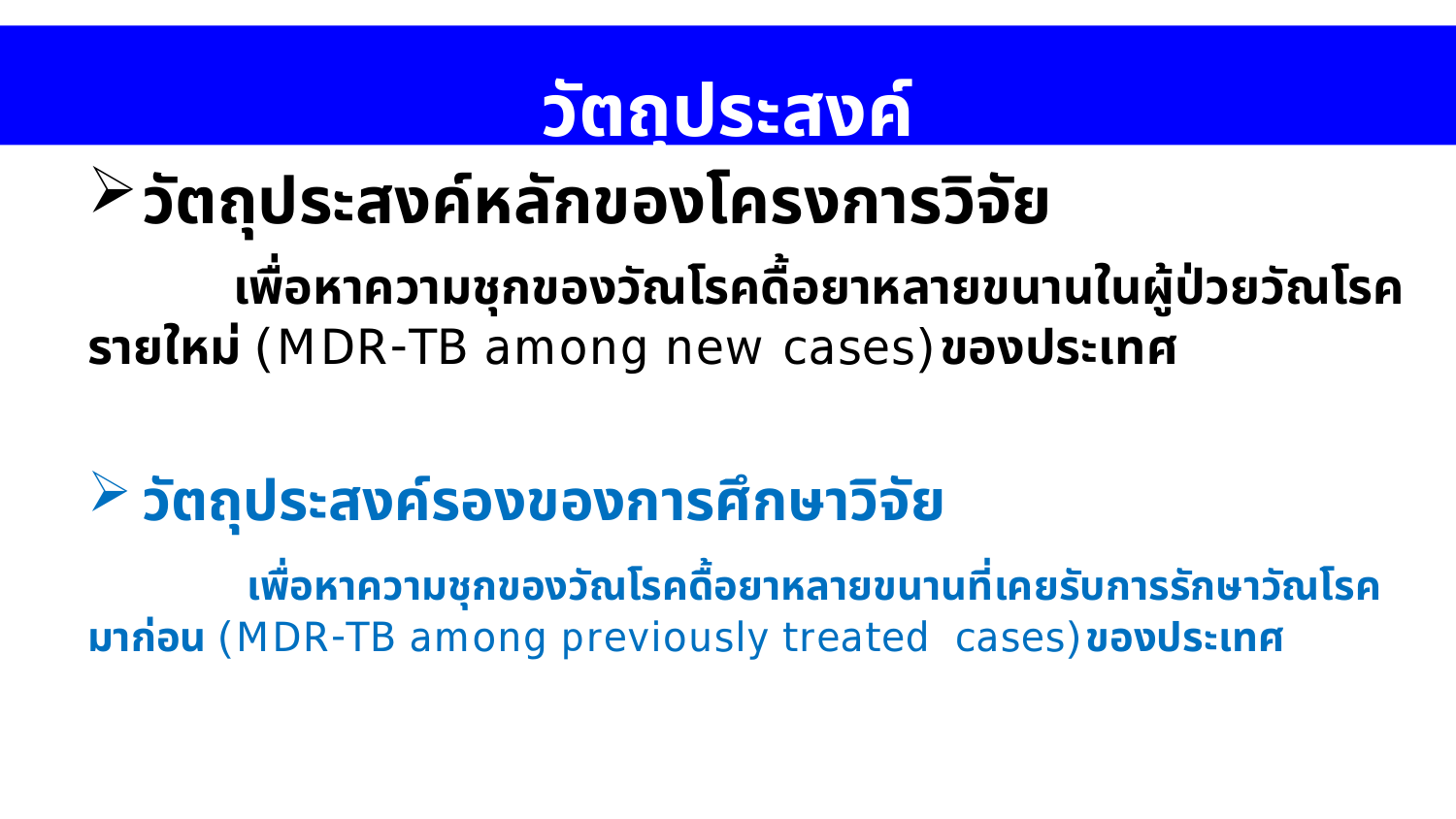

# วัตถุประสงค์
วัตถุประสงค์หลักของโครงการวิจัย
	เพื่อหาความชุกของวัณโรคดื้อยาหลายขนานในผู้ป่วยวัณโรครายใหม่ (MDR-TB among new cases)ของประเทศ

วัตถุประสงค์รองของการศึกษาวิจัย
	 เพื่อหาความชุกของวัณโรคดื้อยาหลายขนานที่เคยรับการรักษาวัณโรคมาก่อน (MDR-TB among previously treated  cases)ของประเทศ